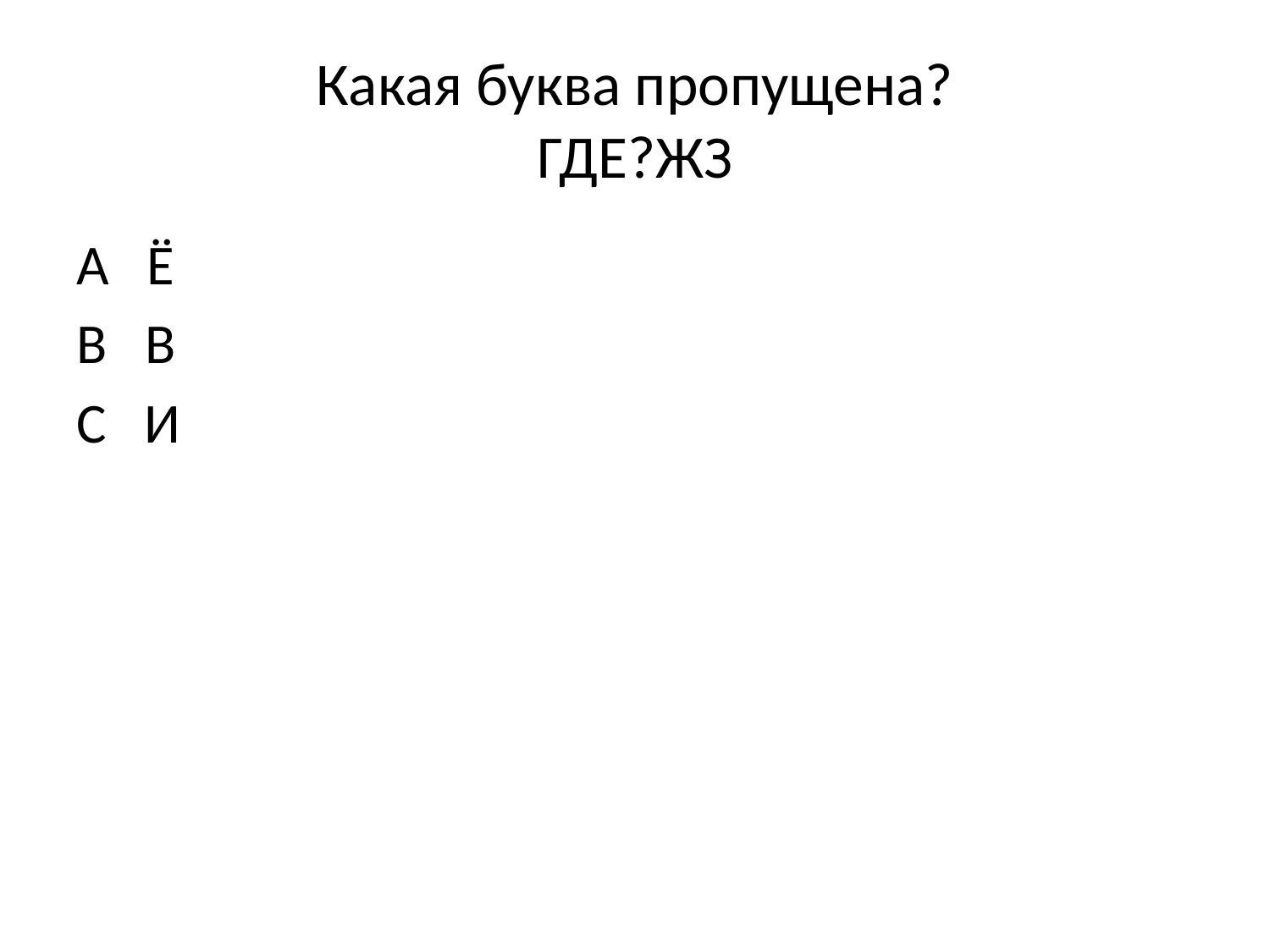

# Какая буква пропущена? ГДЕ?ЖЗ
А   Ё
В   В
С   И